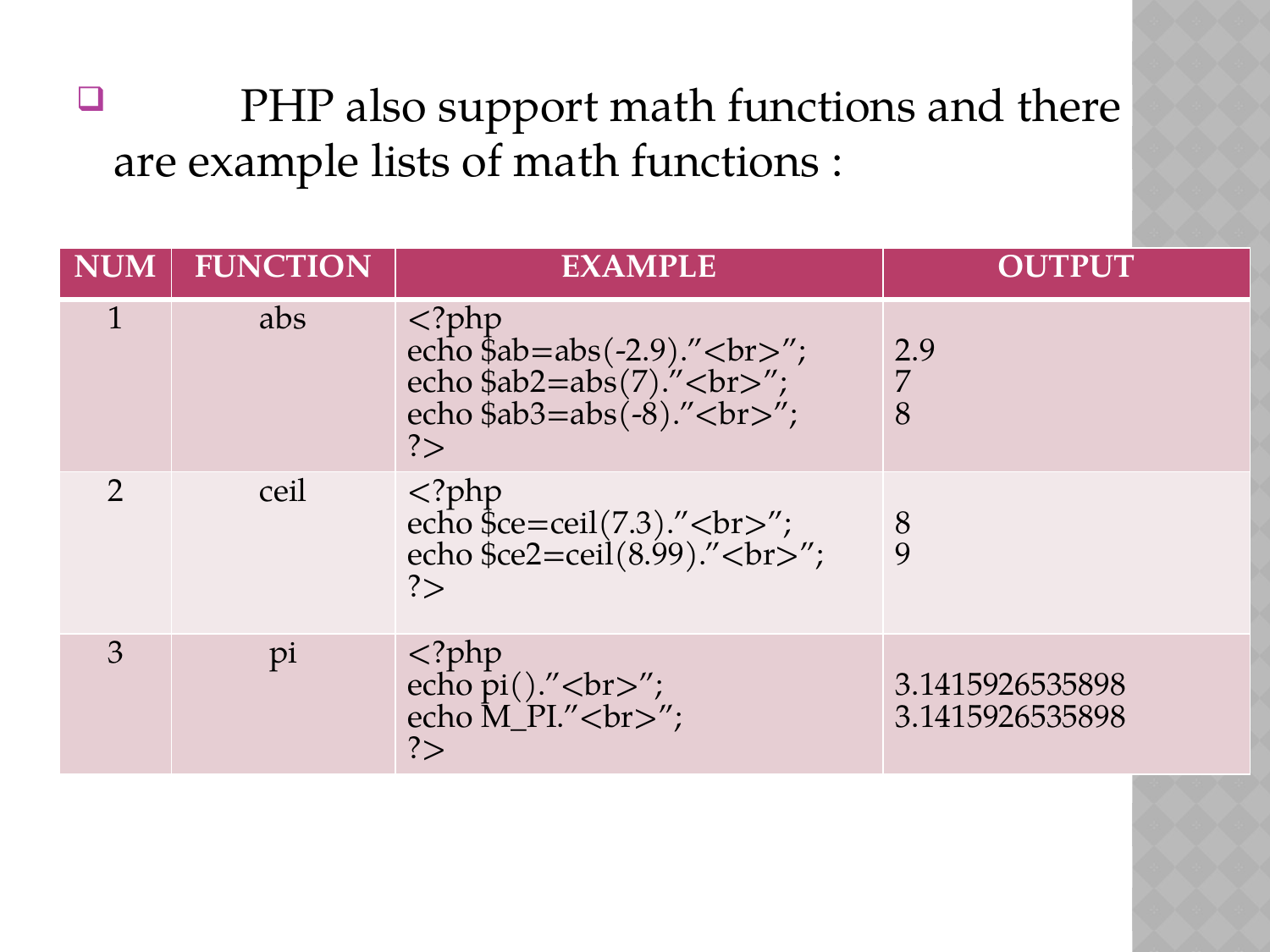

PHP also support math functions and there are example lists of math functions :

| NUM | FUNCTION | EXAMPLE | OUTPUT |
| --- | --- | --- | --- |
| 1 | abs | <?php echo $ab=abs(-2.9).”<br>”; echo $ab2=abs(7).”<br>”; echo $ab3=abs(-8).”<br>”; ?> | 2.9 7 8 |
| 2 | ceil | <?php echo $ce=ceil(7.3).”<br>”; echo $ce2=ceil(8.99).”<br>”; ?> | 8 9 |
| 3 | pi | <?php echo pi().”<br>”; echo M\_PI.”<br>”; ?> | 3.1415926535898 3.1415926535898 |